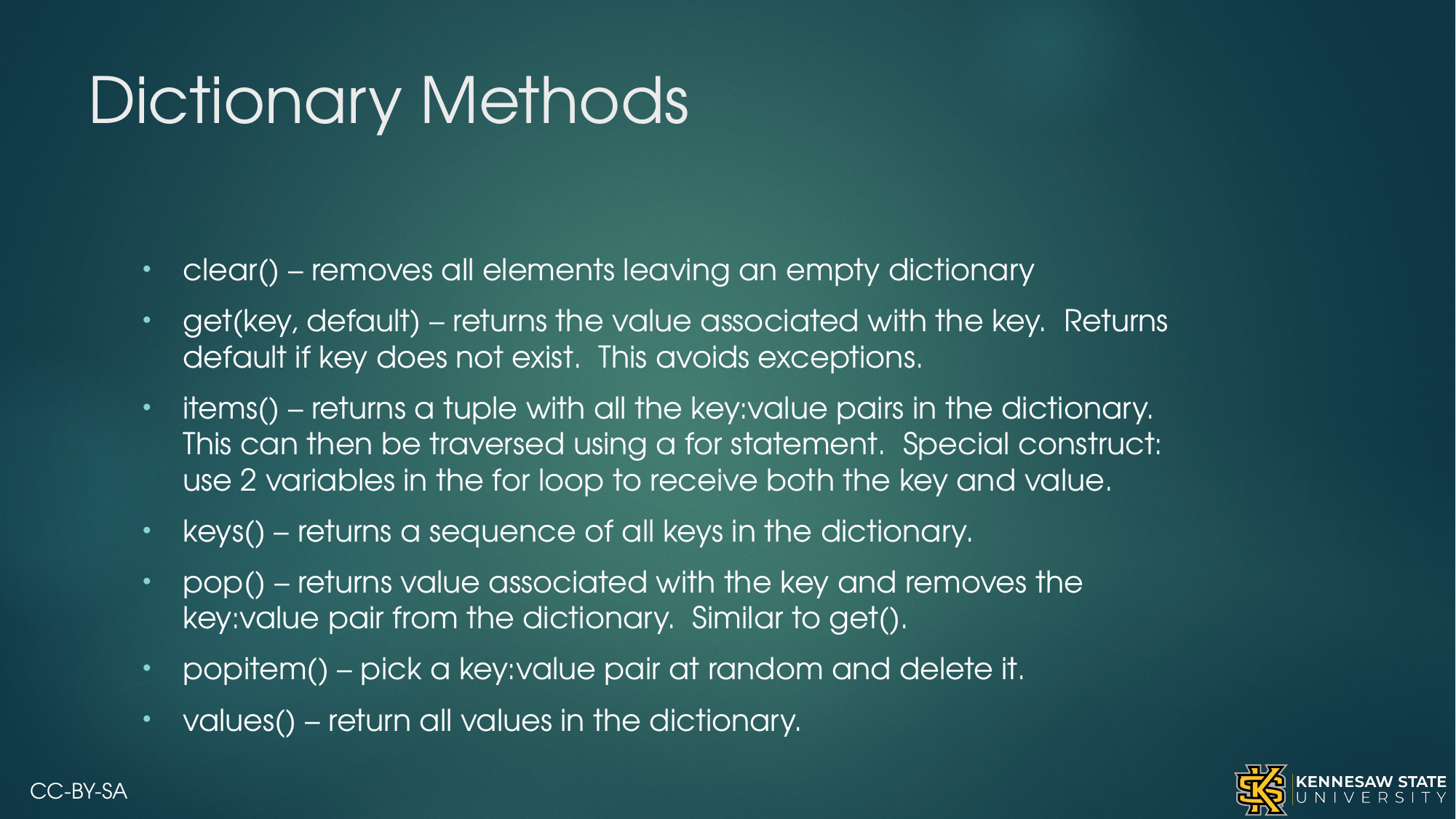

# Dictionary Methods
clear() – removes all elements leaving an empty dictionary
get(key, default) – returns the value associated with the key.  Returns default if key does not exist.  This avoids exceptions.
items() – returns a tuple with all the key:value pairs in the dictionary.  This can then be traversed using a for statement.  Special construct: use 2 variables in the for loop to receive both the key and value.
keys() – returns a sequence of all keys in the dictionary.
pop() – returns value associated with the key and removes the key:value pair from the dictionary.  Similar to get().
popitem() – pick a key:value pair at random and delete it.
values() – return all values in the dictionary.